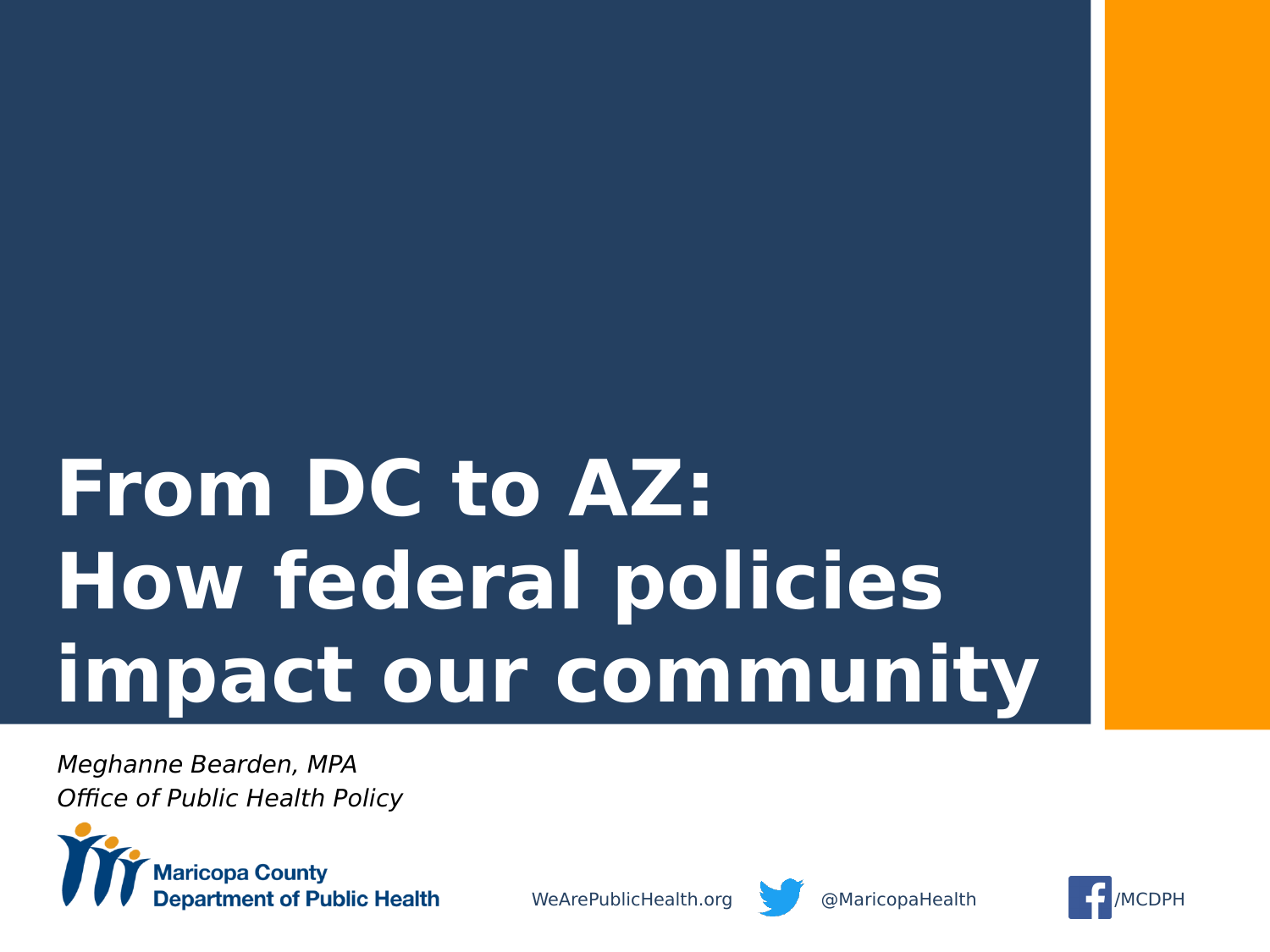

# From DC to AZ: How federal policies impact our community
Meghanne Bearden, MPA
Office of Public Health Policy